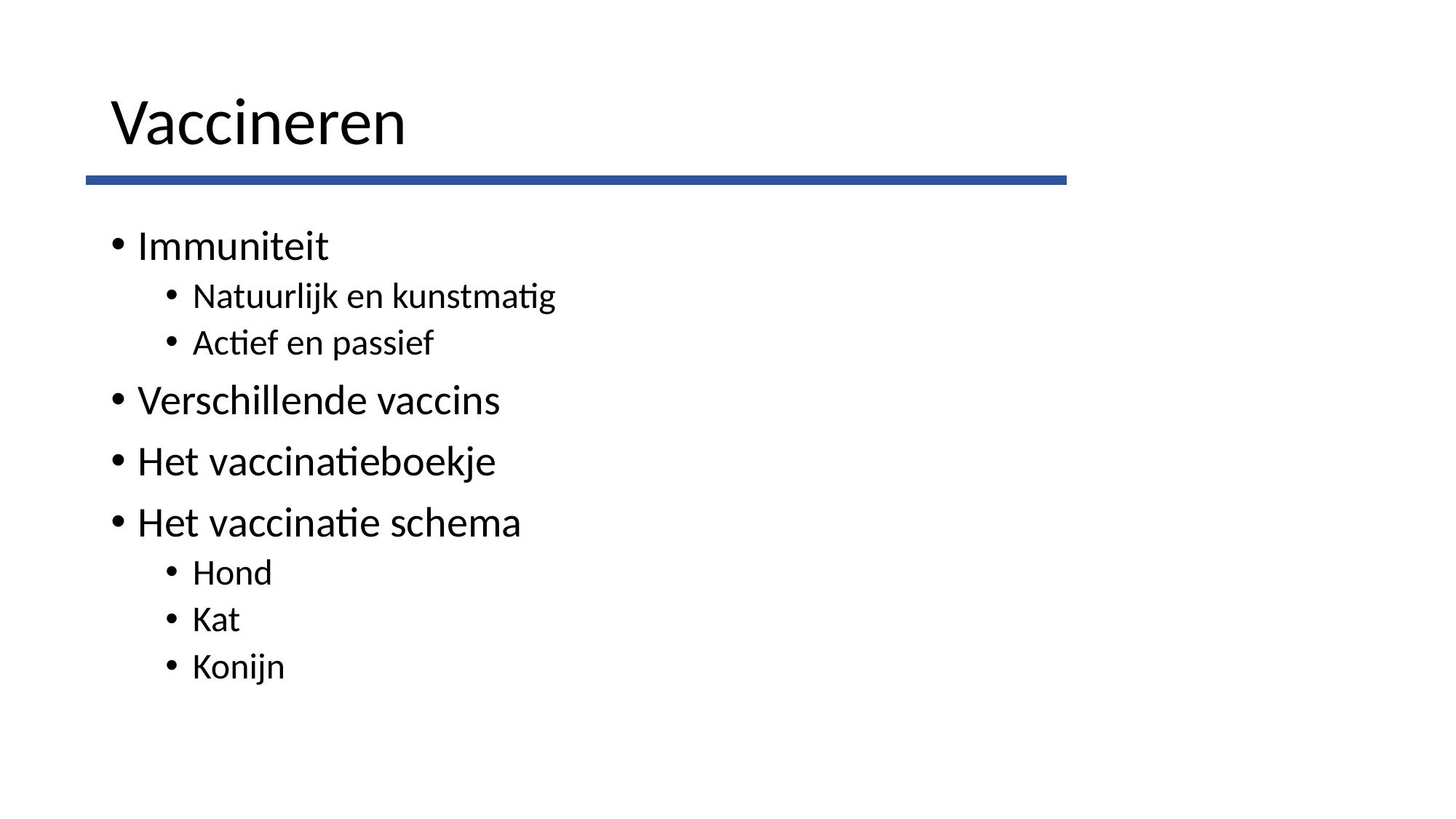

# Vaccineren
Immuniteit
Natuurlijk en kunstmatig
Actief en passief
Verschillende vaccins
Het vaccinatieboekje
Het vaccinatie schema
Hond
Kat
Konijn